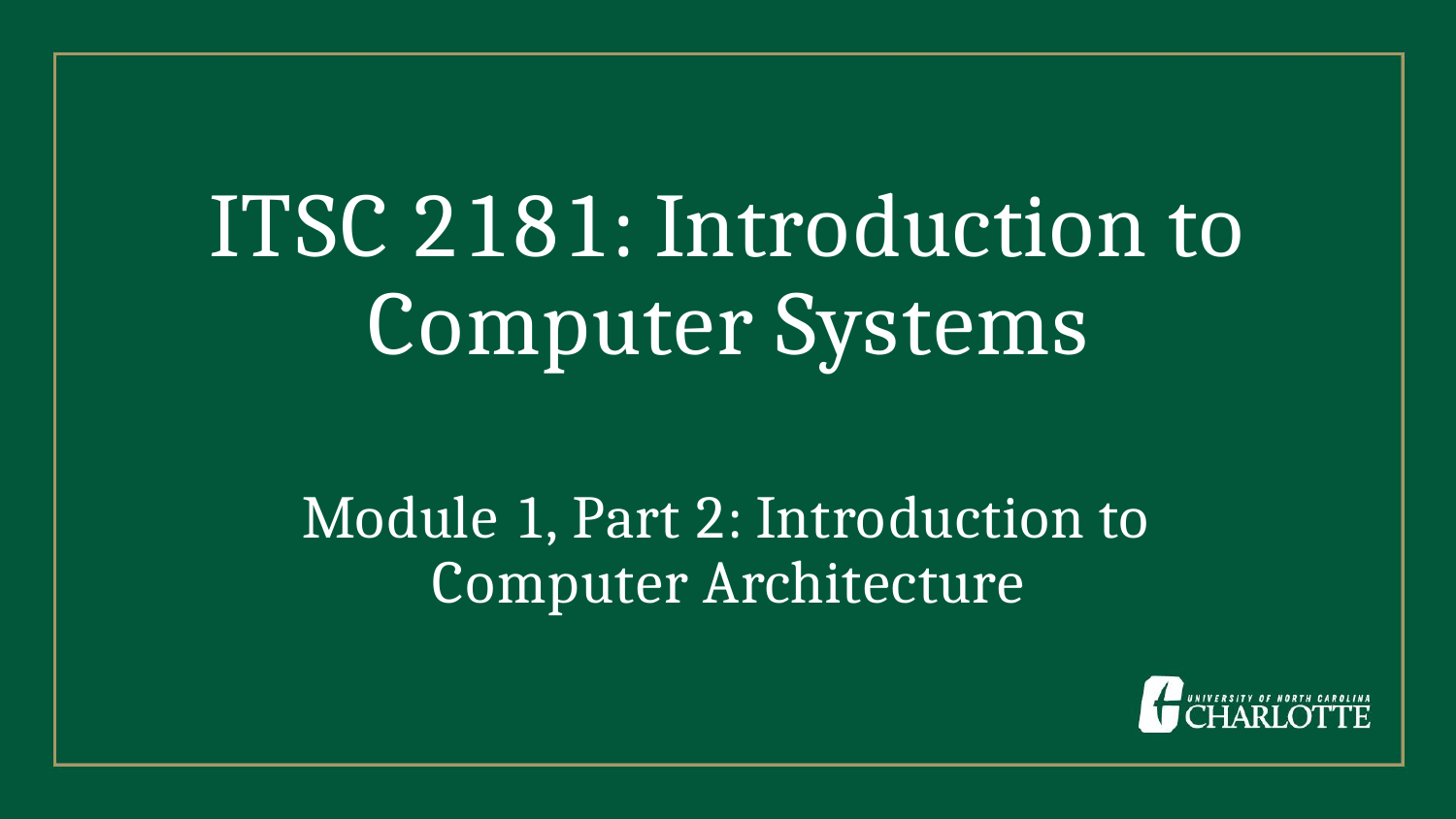

ITSC 2181: Introduction to Computer Systems
Module 1, Part 2: Introduction to Computer Architecture